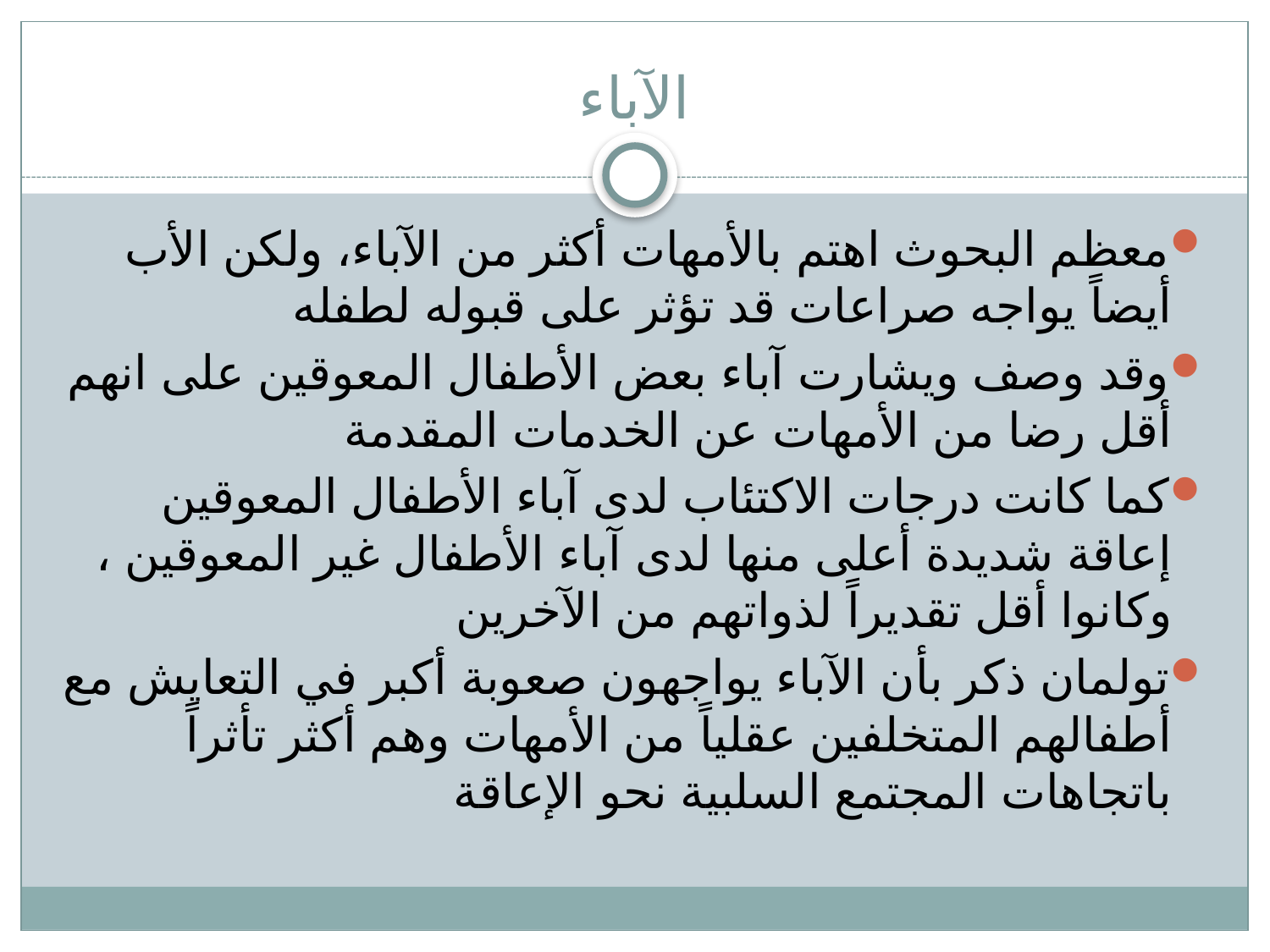

# الآباء
معظم البحوث اهتم بالأمهات أكثر من الآباء، ولكن الأب أيضاً يواجه صراعات قد تؤثر على قبوله لطفله
وقد وصف ويشارت آباء بعض الأطفال المعوقين على انهم أقل رضا من الأمهات عن الخدمات المقدمة
كما كانت درجات الاكتئاب لدى آباء الأطفال المعوقين إعاقة شديدة أعلى منها لدى آباء الأطفال غير المعوقين ، وكانوا أقل تقديراً لذواتهم من الآخرين
تولمان ذكر بأن الآباء يواجهون صعوبة أكبر في التعايش مع أطفالهم المتخلفين عقلياً من الأمهات وهم أكثر تأثراً باتجاهات المجتمع السلبية نحو الإعاقة